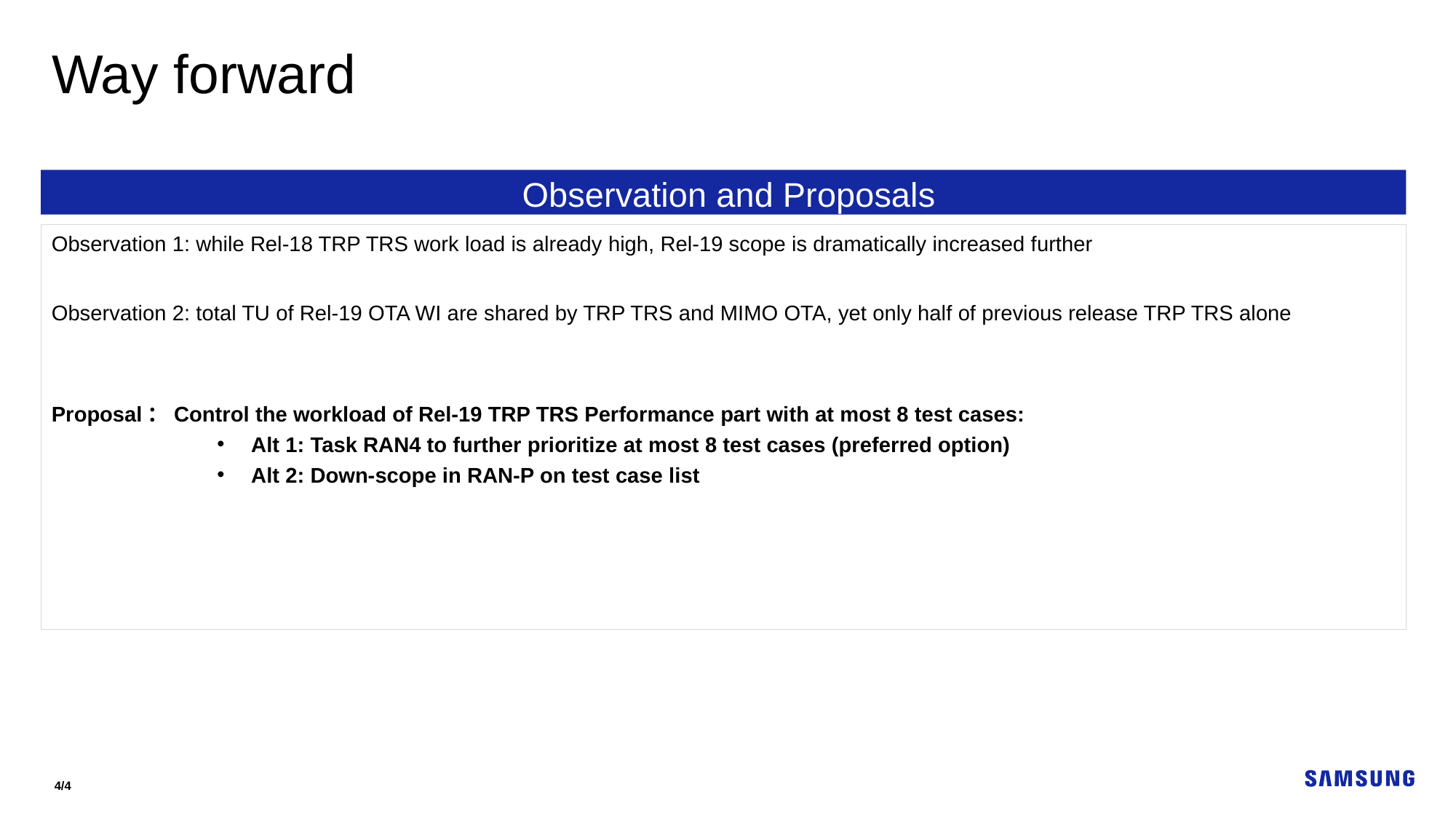

Way forward
Observation and Proposals
Observation 1: while Rel-18 TRP TRS work load is already high, Rel-19 scope is dramatically increased further

Observation 2: total TU of Rel-19 OTA WI are shared by TRP TRS and MIMO OTA, yet only half of previous release TRP TRS alone

Proposal：Control the workload of Rel-19 TRP TRS Performance part with at most 8 test cases:
Alt 1: Task RAN4 to further prioritize at most 8 test cases (preferred option)
Alt 2: Down-scope in RAN-P on test case list

4/4